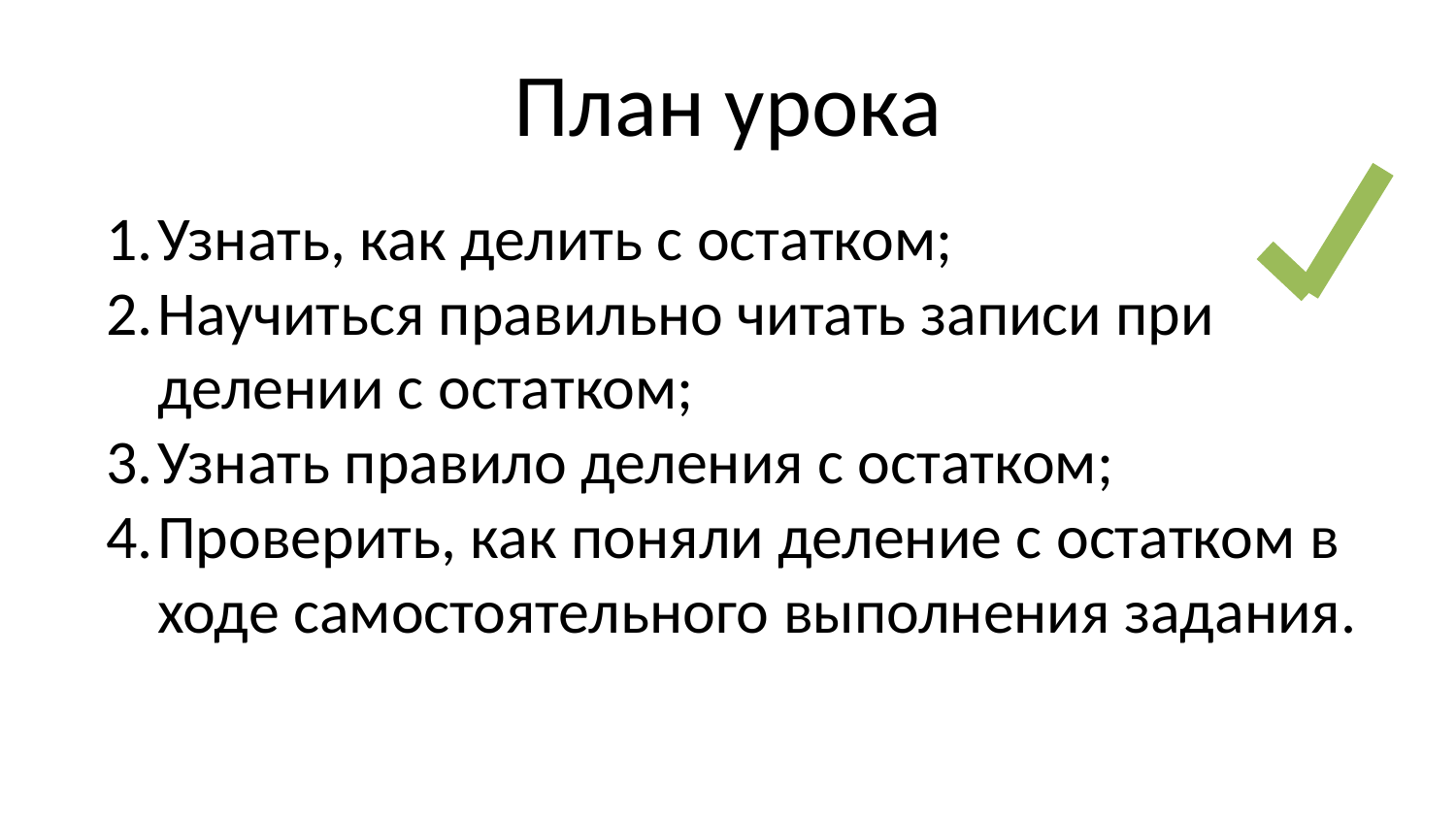

# План урока
Узнать, как делить с остатком;
Научиться правильно читать записи при делении с остатком;
Узнать правило деления с остатком;
Проверить, как поняли деление с остатком в ходе самостоятельного выполнения задания.